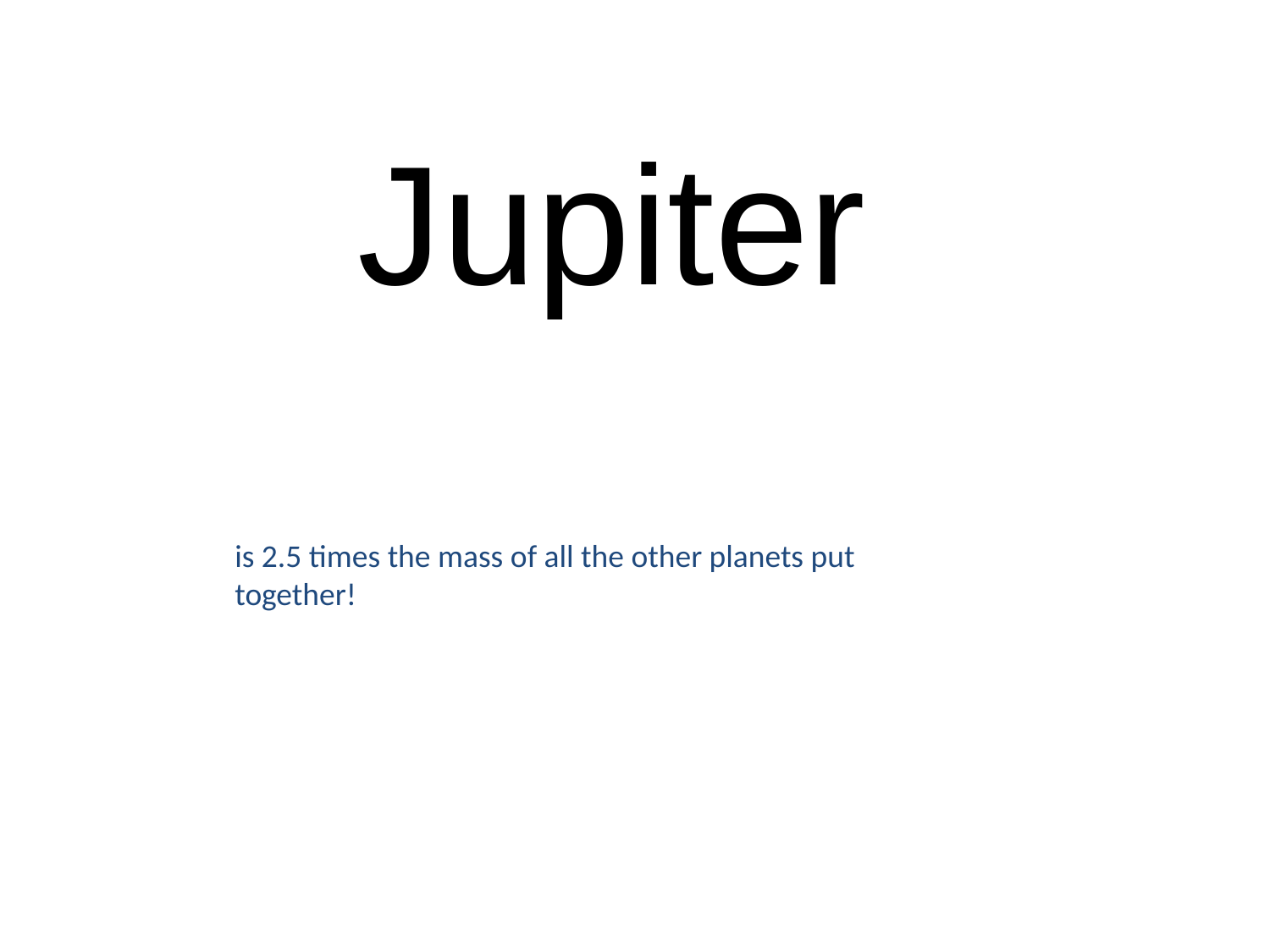

# Jupiter
is 2.5 times the mass of all the other planets put together!